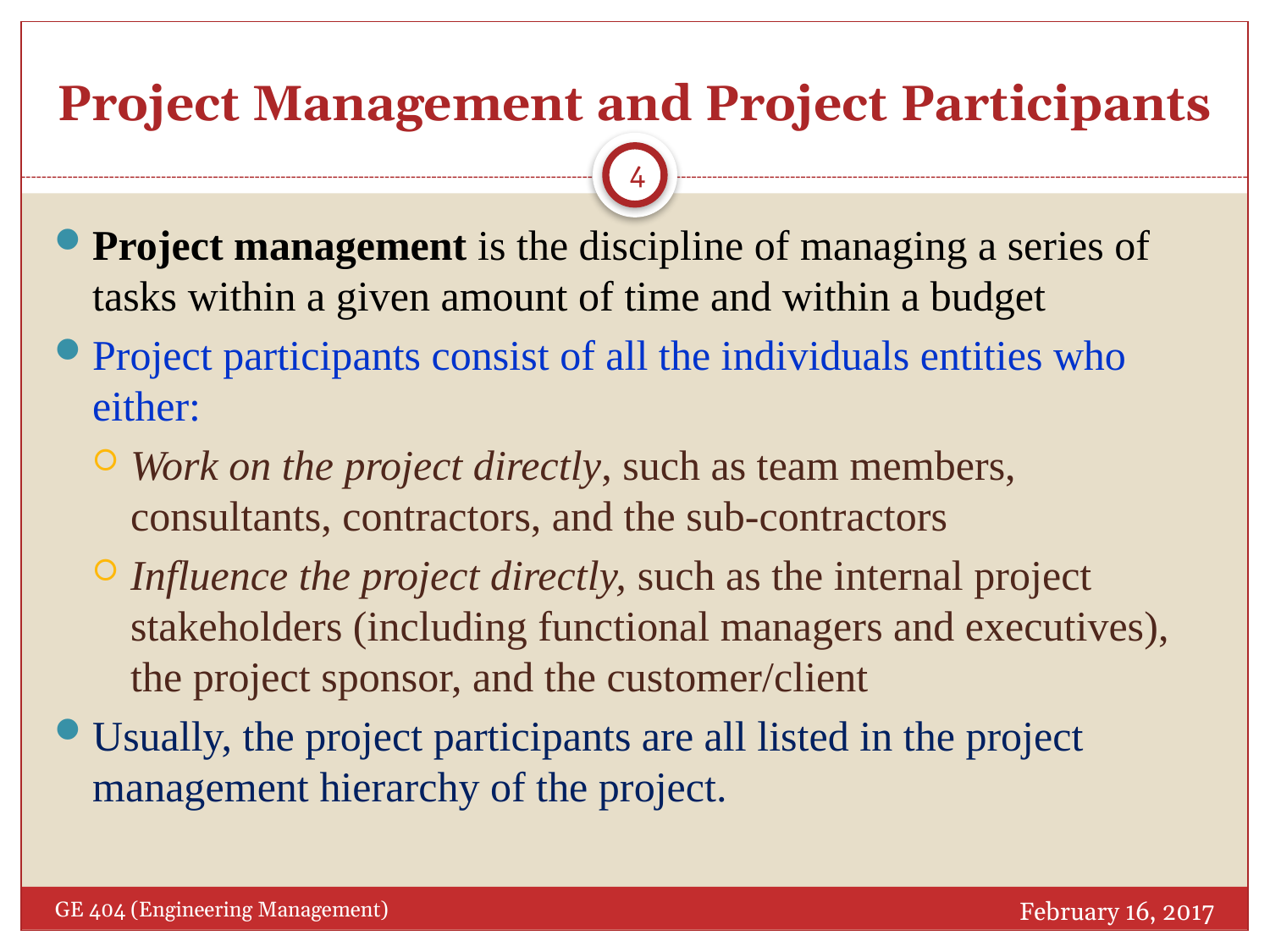

# Project Management and Project Participants
4
Project management is the discipline of managing a series of tasks within a given amount of time and within a budget
Project participants consist of all the individuals entities who either:
Work on the project directly, such as team members, consultants, contractors, and the sub-contractors
Influence the project directly, such as the internal project stakeholders (including functional managers and executives), the project sponsor, and the customer/client
Usually, the project participants are all listed in the project management hierarchy of the project.

February 16, 2017
GE 404 (Engineering Management)